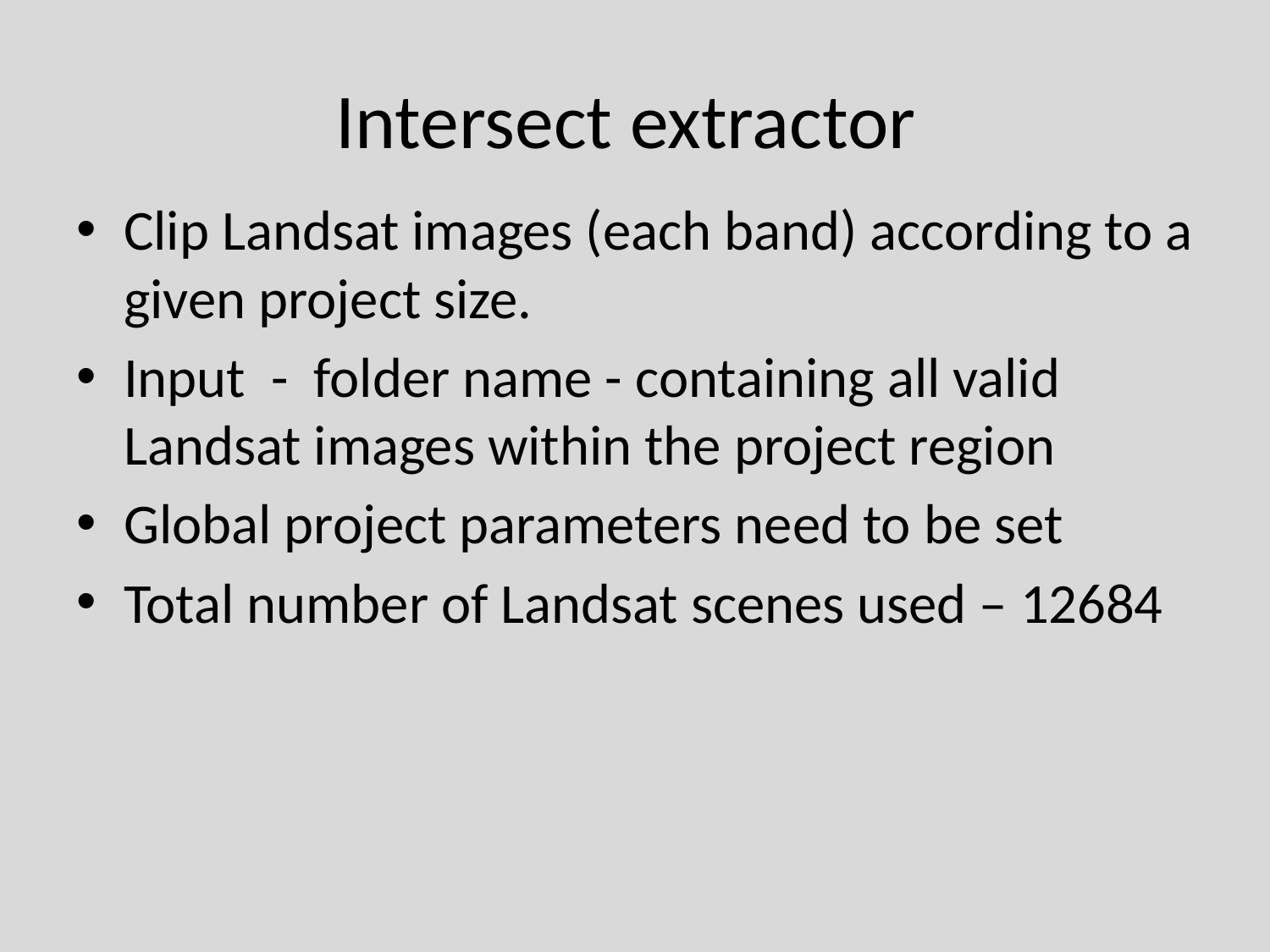

# Intersect extractor
Clip Landsat images (each band) according to a given project size.
Input  -  folder name - containing all valid Landsat images within the project region
Global project parameters need to be set
Total number of Landsat scenes used – 12684